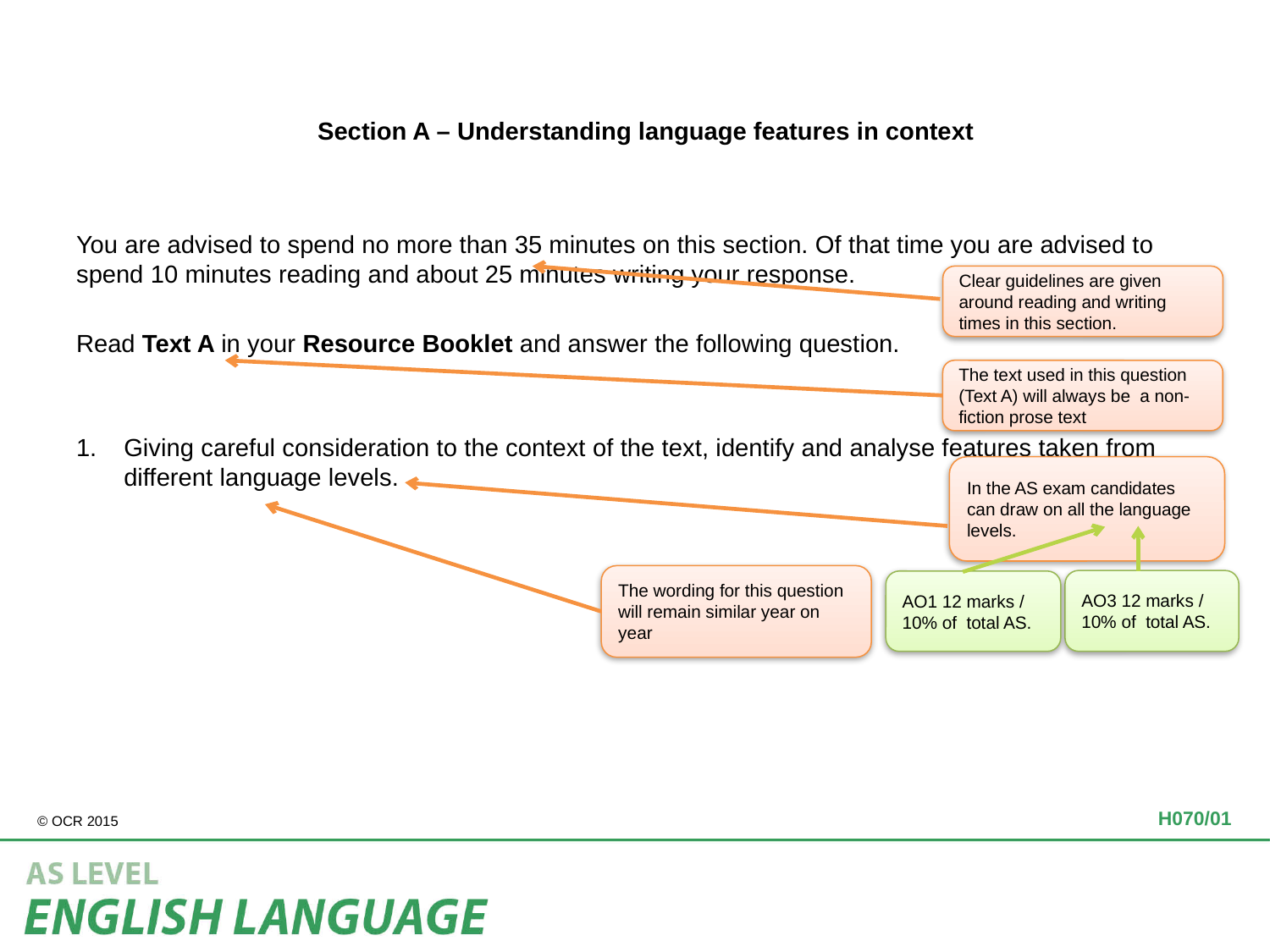

Section A – Understanding language features in context

You are advised to spend no more than 35 minutes on this section. Of that time you are advised to spend 10 minutes reading and about 25 minutes writing your response.

Read Text A in your Resource Booklet and answer the following question.

Giving careful consideration to the context of the text, identify and analyse features taken from different language levels.
								    [24]
Clear guidelines are given around reading and writing times in this section.
The text used in this question (Text A) will always be  a non-fiction prose text
In the AS exam candidates can draw on all the language levels.
The wording for this question will remain similar year on year
AO3 12 marks / 10% of  total AS.

AO1 12 marks / 10% of  total AS.